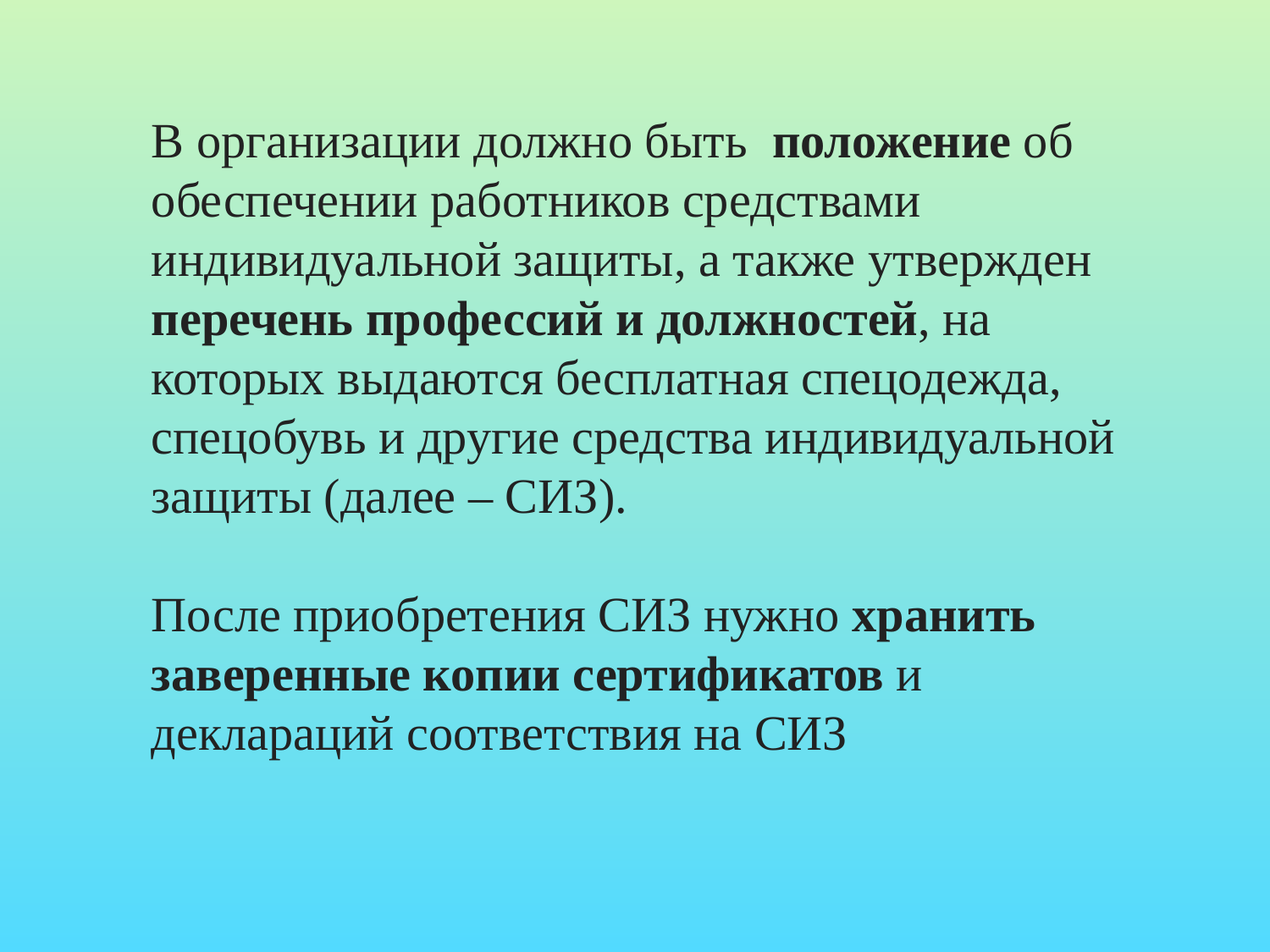

В организации должно быть  положение об обеспечении работников средствами индивидуальной защиты, а также утвержден перечень профессий и должностей, на которых выдаются бесплатная спецодежда, спецобувь и другие средства индивидуальной защиты (далее – СИЗ).

После приобретения СИЗ нужно хранить заверенные копии сертификатов и деклараций соответствия на СИЗ